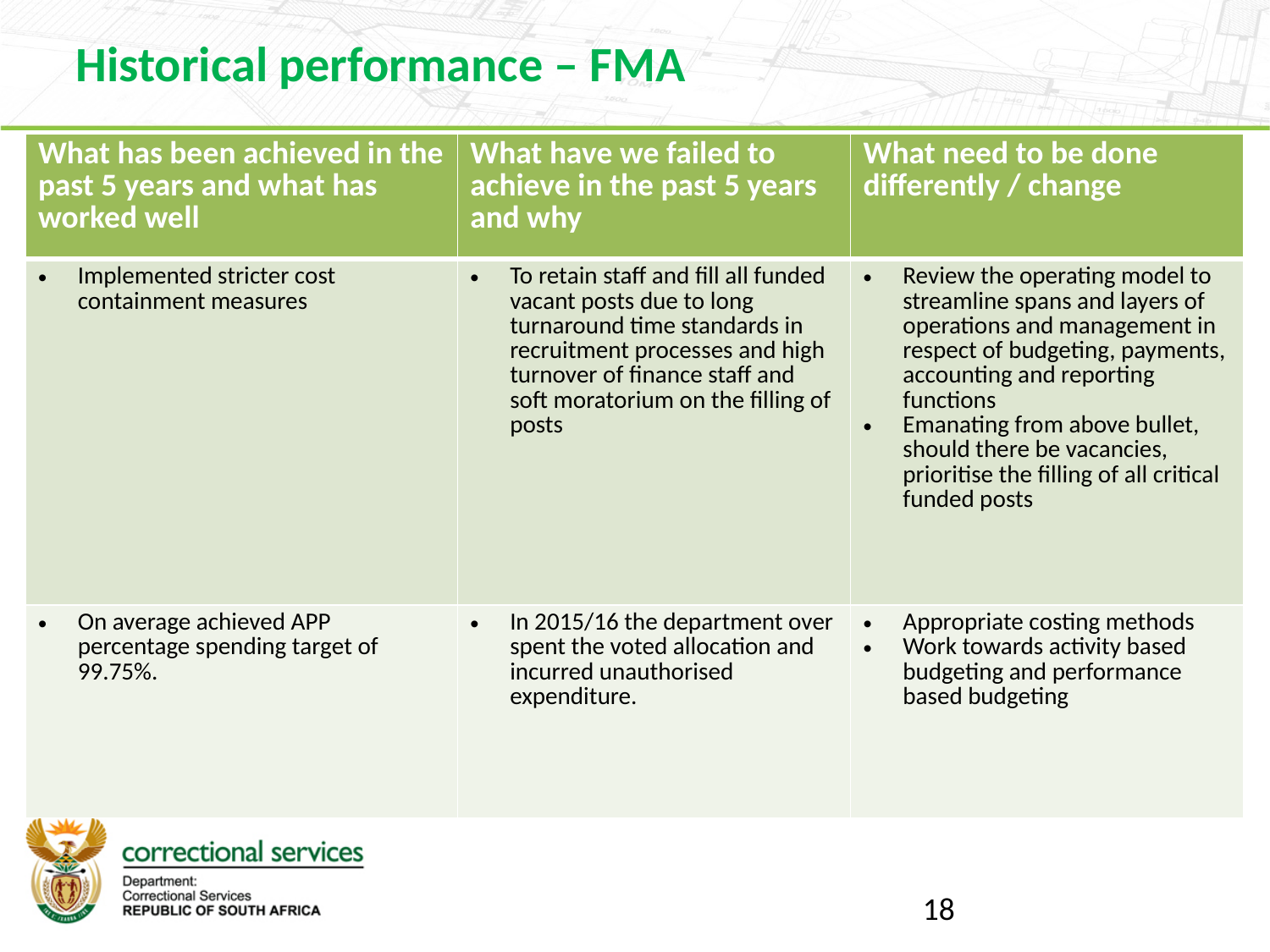

Historical performance – FMA
| What has been achieved in the past 5 years and what has worked well | What have we failed to achieve in the past 5 years and why | What need to be done differently / change |
| --- | --- | --- |
| Implemented stricter cost containment measures | To retain staff and fill all funded vacant posts due to long turnaround time standards in recruitment processes and high turnover of finance staff and soft moratorium on the filling of posts | Review the operating model to streamline spans and layers of operations and management in respect of budgeting, payments, accounting and reporting functions Emanating from above bullet, should there be vacancies, prioritise the filling of all critical funded posts |
| On average achieved APP percentage spending target of 99.75%. | In 2015/16 the department over spent the voted allocation and incurred unauthorised expenditure. | Appropriate costing methods Work towards activity based budgeting and performance based budgeting |
18